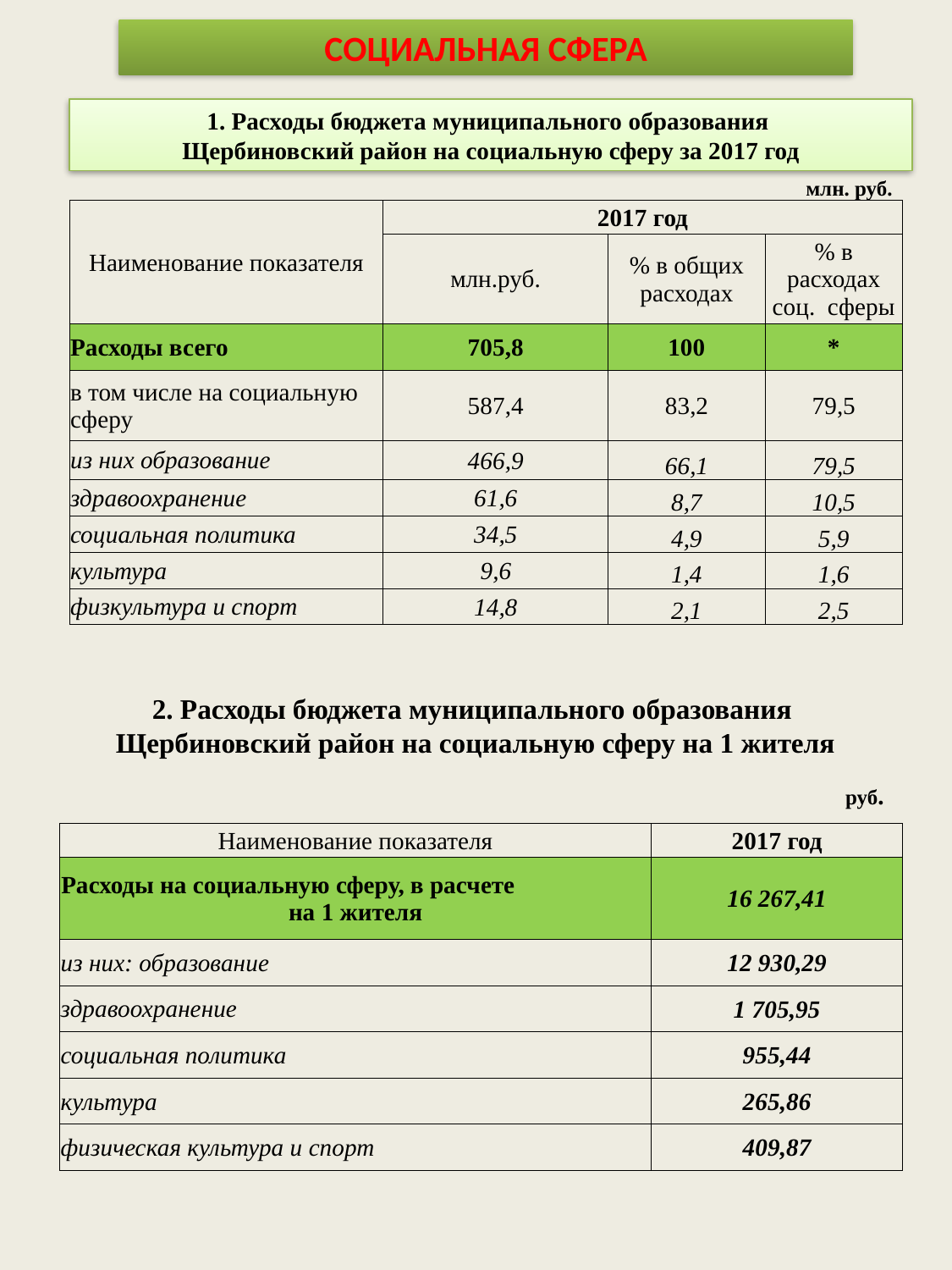

СОЦИАЛЬНАЯ СФЕРА
1. Расходы бюджета муниципального образования
Щербиновский район на социальную сферу за 2017 год
млн. руб.
| Наименование показателя | 2017 год |  |  |
| --- | --- | --- | --- |
|  | млн.руб. | % в общих расходах | % в расходах соц. сферы |
| Расходы всего | 705,8 | 100 | \* |
| в том числе на социальную сферу | 587,4 | 83,2 | 79,5 |
| из них образование | 466,9 | 66,1 | 79,5 |
| здравоохранение | 61,6 | 8,7 | 10,5 |
| социальная политика | 34,5 | 4,9 | 5,9 |
| культура | 9,6 | 1,4 | 1,6 |
| физкультура и спорт | 14,8 | 2,1 | 2,5 |
2. Расходы бюджета муниципального образования
Щербиновский район на социальную сферу на 1 жителя
руб.
| Наименование показателя | 2017 год |
| --- | --- |
| Расходы на социальную сферу, в расчете на 1 жителя | 16 267,41 |
| из них: образование | 12 930,29 |
| здравоохранение | 1 705,95 |
| социальная политика | 955,44 |
| культура | 265,86 |
| физическая культура и спорт | 409,87 |